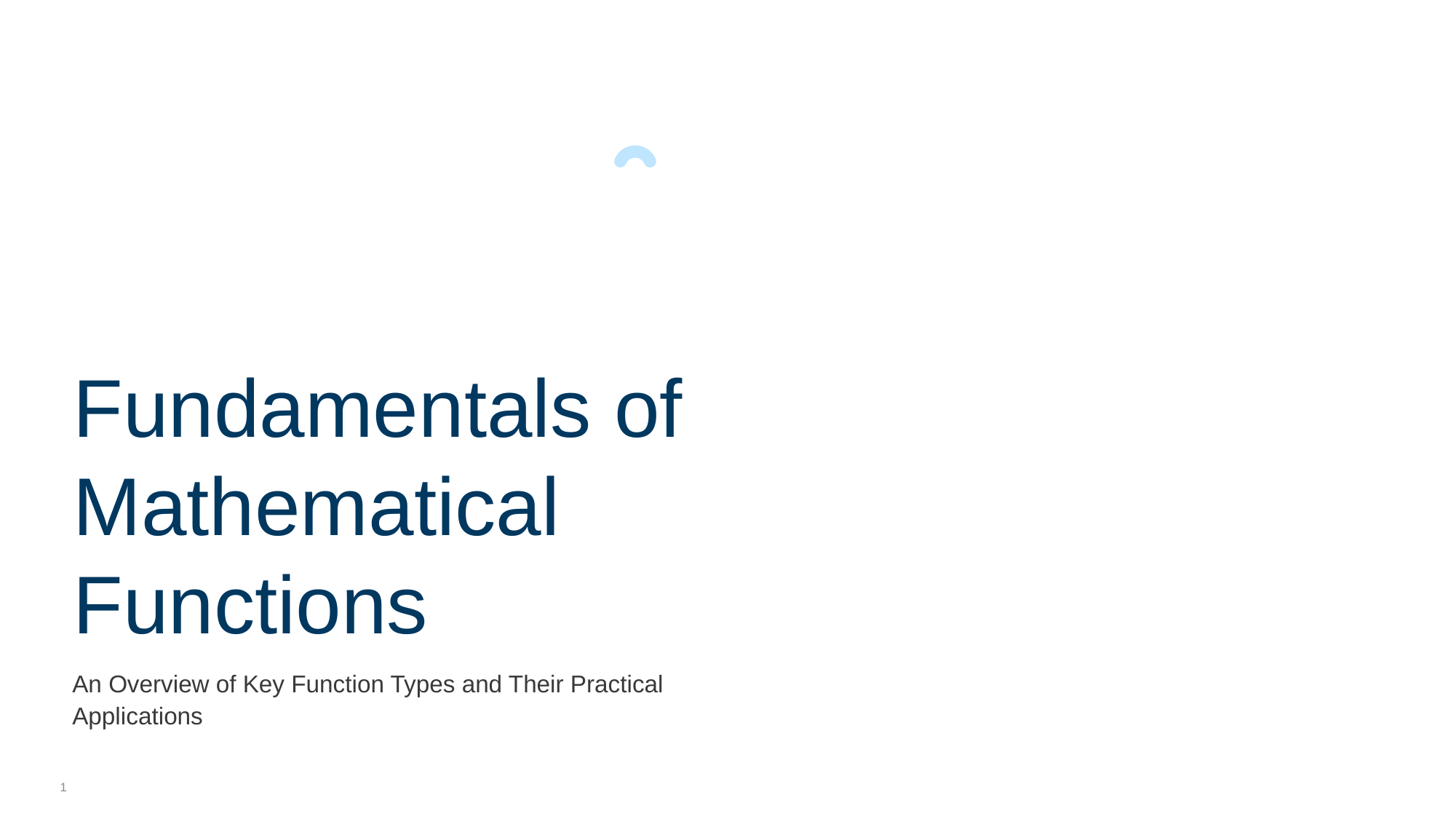

Fundamentals of Mathematical Functions
An Overview of Key Function Types and Their Practical Applications
1